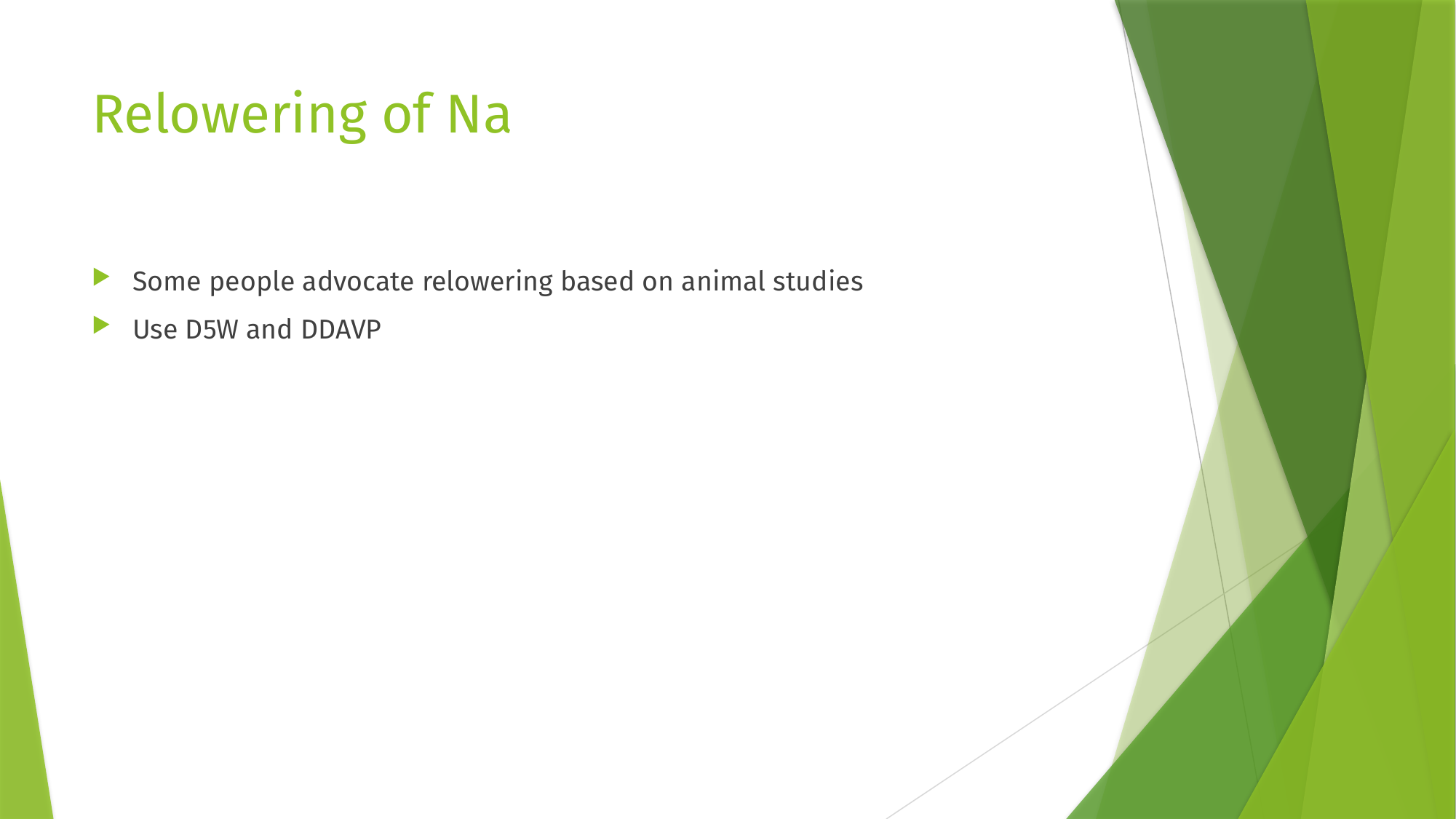

# Relowering of Na
Some people advocate relowering based on animal studies
Use D5W and DDAVP